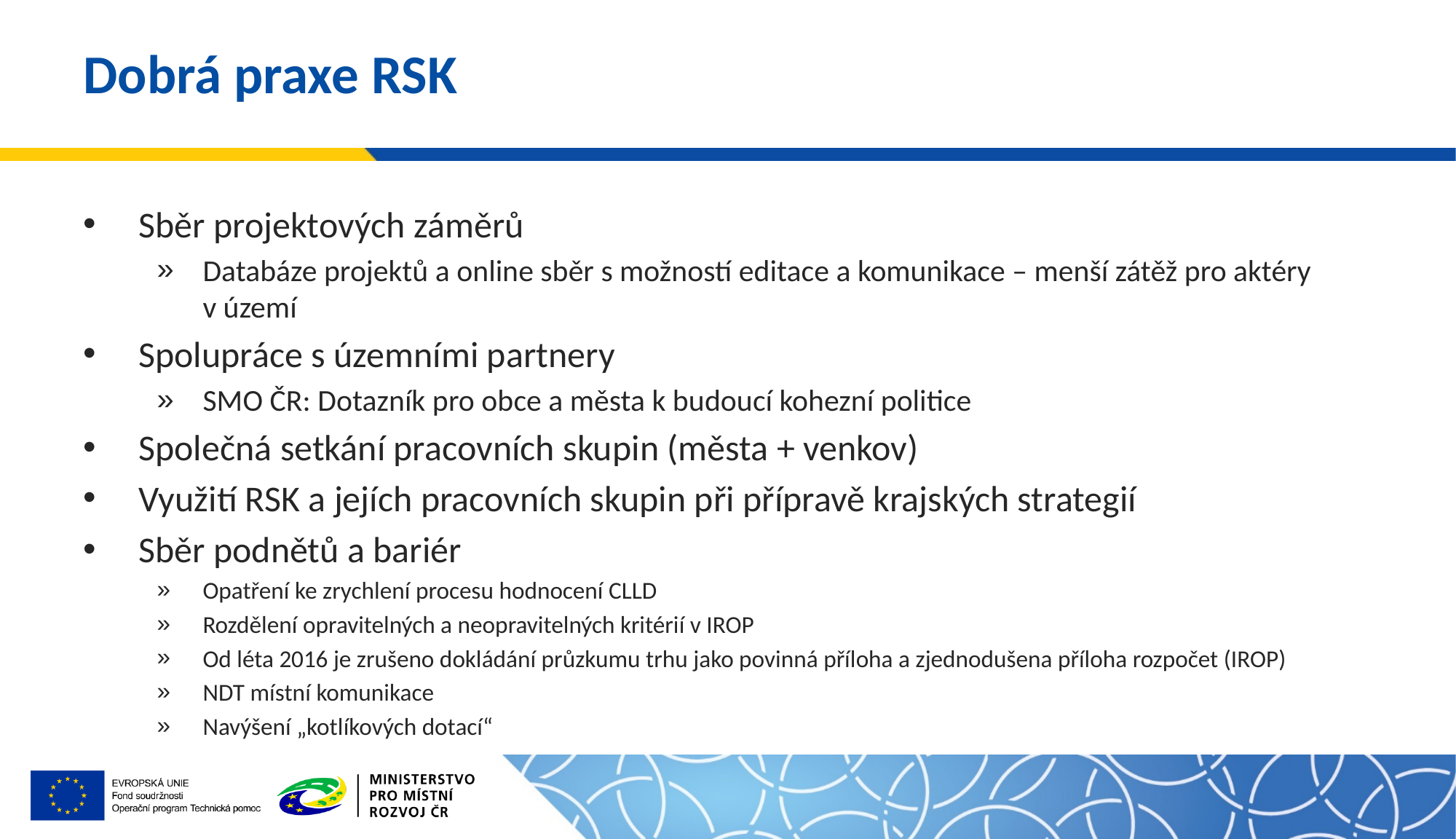

# Dobrá praxe RSK
Sběr projektových záměrů
Databáze projektů a online sběr s možností editace a komunikace – menší zátěž pro aktéry
v území
Spolupráce s územními partnery
SMO ČR: Dotazník pro obce a města k budoucí kohezní politice
Společná setkání pracovních skupin (města + venkov)
Využití RSK a jejích pracovních skupin při přípravě krajských strategií
Sběr podnětů a bariér
Opatření ke zrychlení procesu hodnocení CLLD
Rozdělení opravitelných a neopravitelných kritérií v IROP
Od léta 2016 je zrušeno dokládání průzkumu trhu jako povinná příloha a zjednodušena příloha rozpočet (IROP)
NDT místní komunikace
Navýšení „kotlíkových dotací“